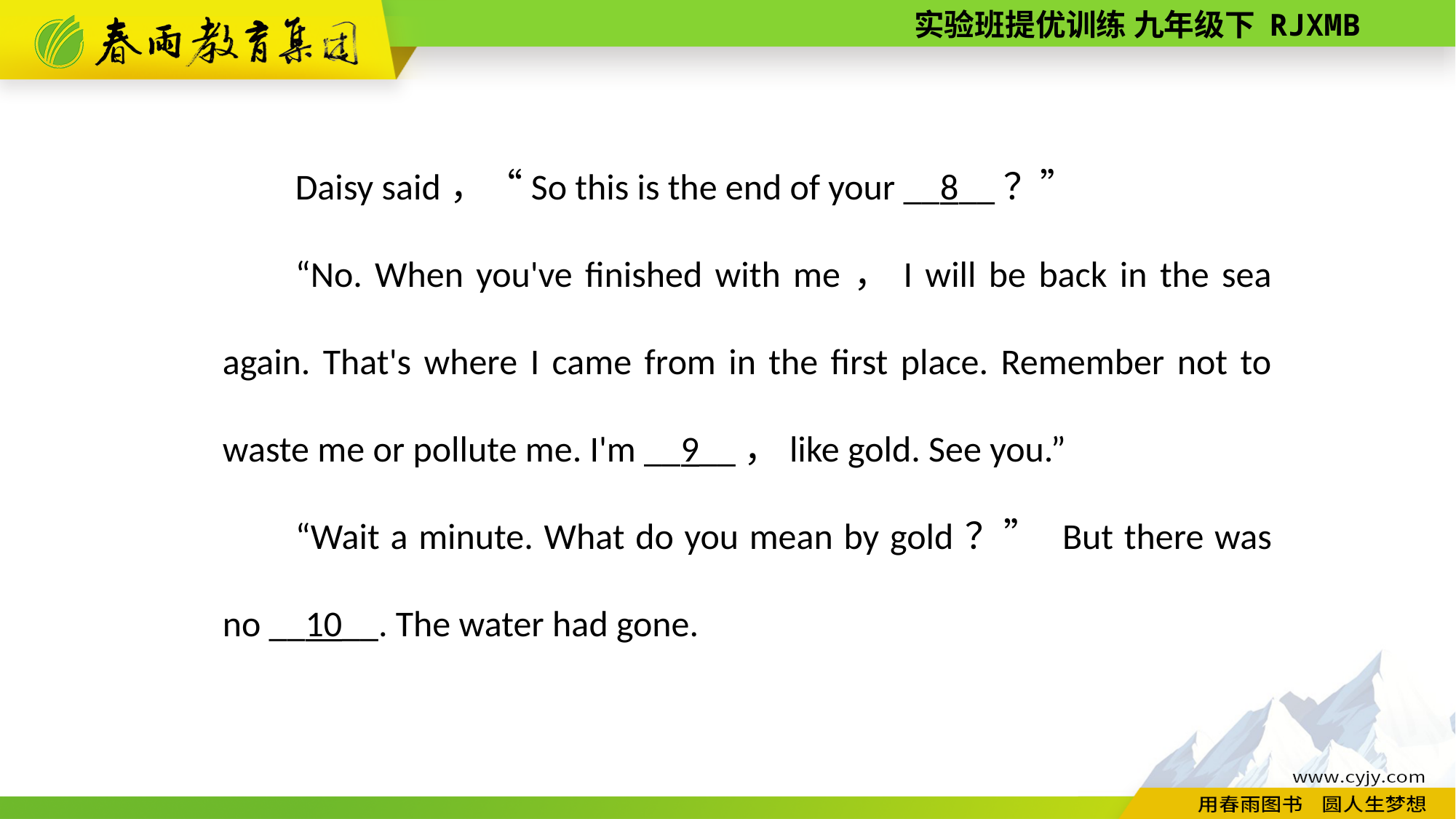

Daisy said，“So this is the end of your __8__？”
“No. When you've finished with me，I will be back in the sea again. That's where I came from in the first place. Remember not to waste me or pollute me. I'm __9__，like gold. See you.”
“Wait a minute. What do you mean by gold？” But there was no __10__. The water had gone.